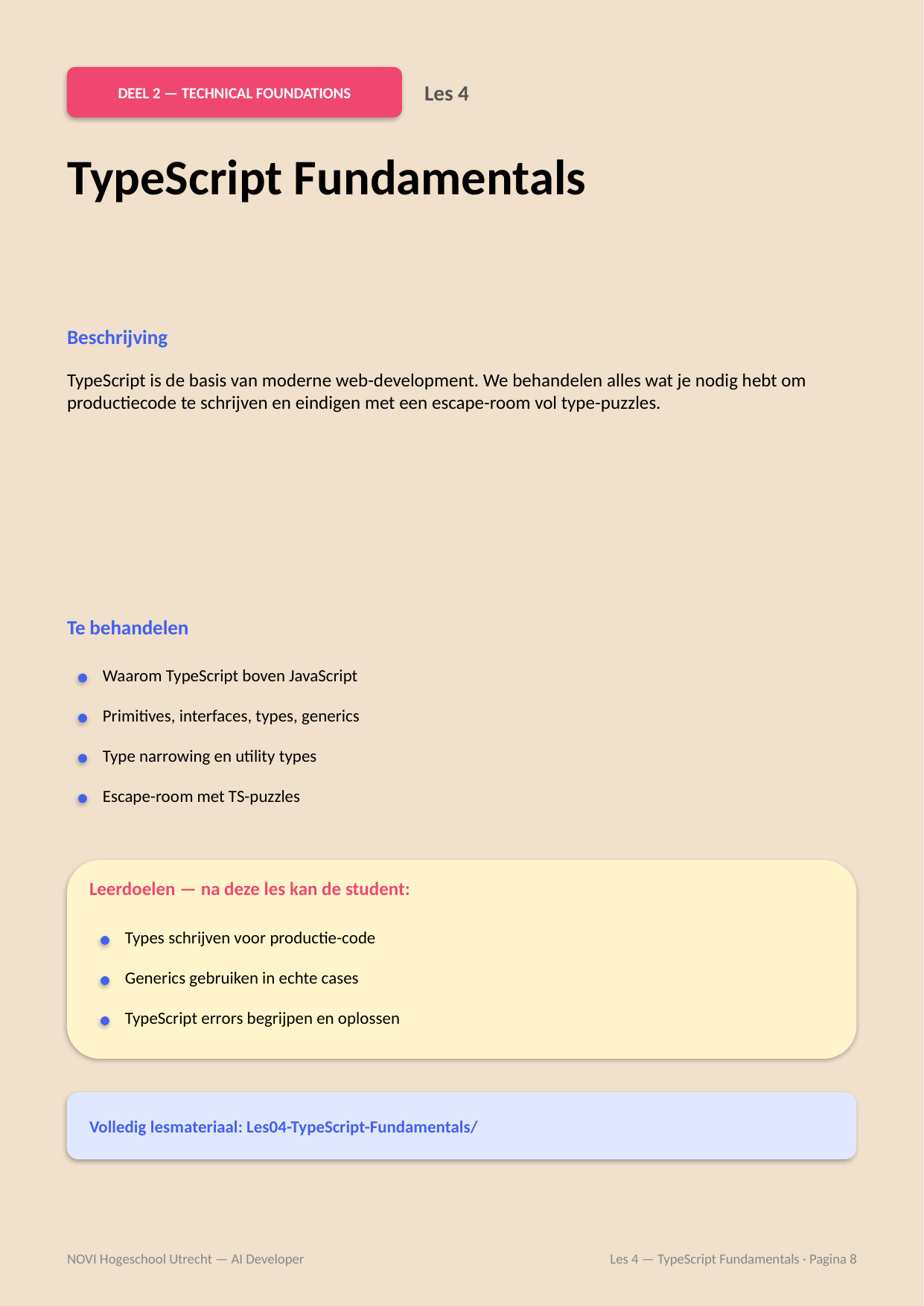

DEEL 2 — TECHNICAL FOUNDATIONS
Les 4
TypeScript Fundamentals
Beschrijving
TypeScript is de basis van moderne web-development. We behandelen alles wat je nodig hebt om productiecode te schrijven en eindigen met een escape-room vol type-puzzles.
Te behandelen
Waarom TypeScript boven JavaScript

Primitives, interfaces, types, generics

Type narrowing en utility types

Escape-room met TS-puzzles

Leerdoelen — na deze les kan de student:
Types schrijven voor productie-code

Generics gebruiken in echte cases

TypeScript errors begrijpen en oplossen

Volledig lesmateriaal: Les04-TypeScript-Fundamentals/
NOVI Hogeschool Utrecht — AI Developer
Les 4 — TypeScript Fundamentals · Pagina 8